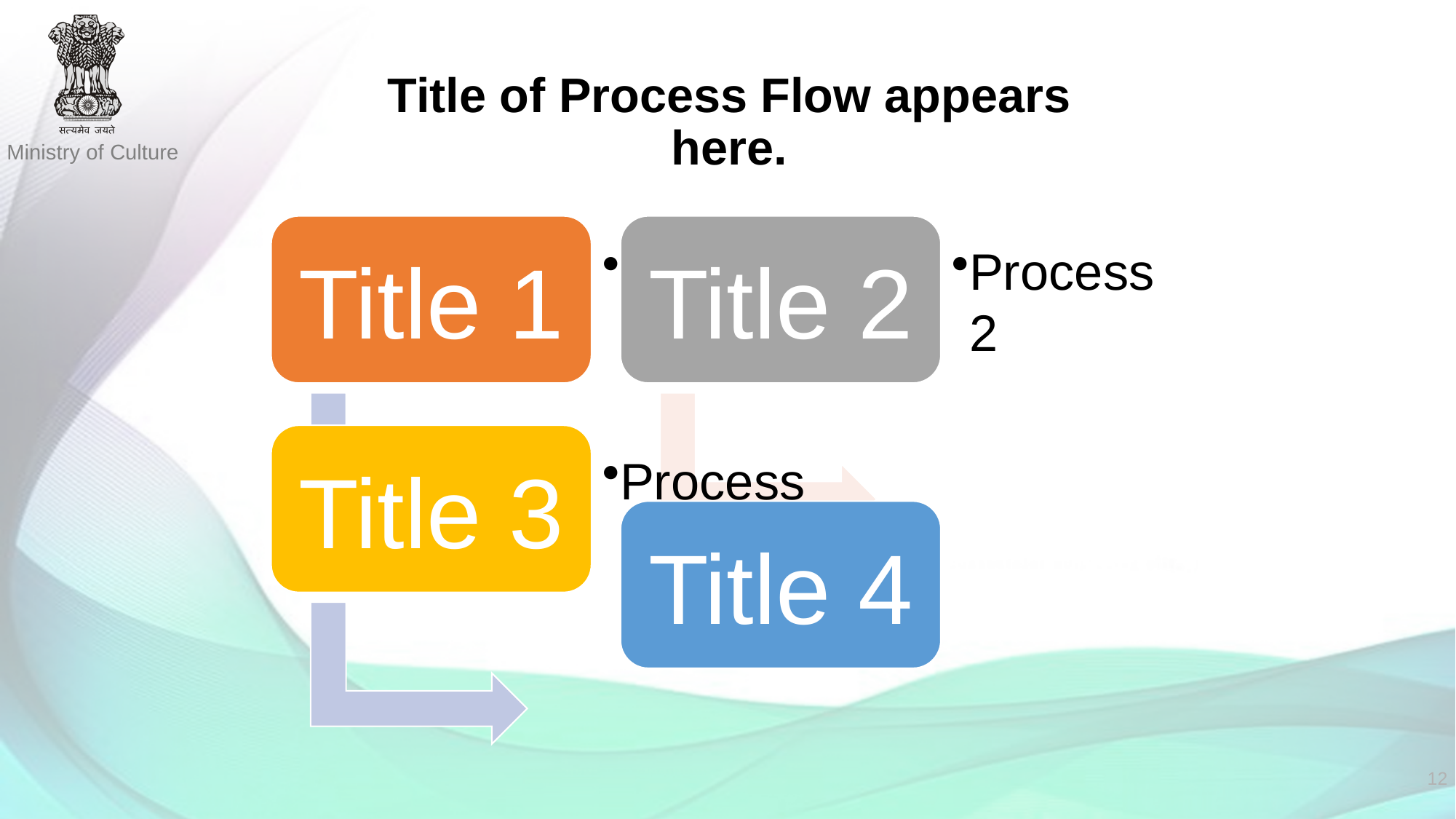

Title of Process Flow appears here.
Title 1
Process 1
Title 2
Process 2
Title 3
Process 3
Title 4
12